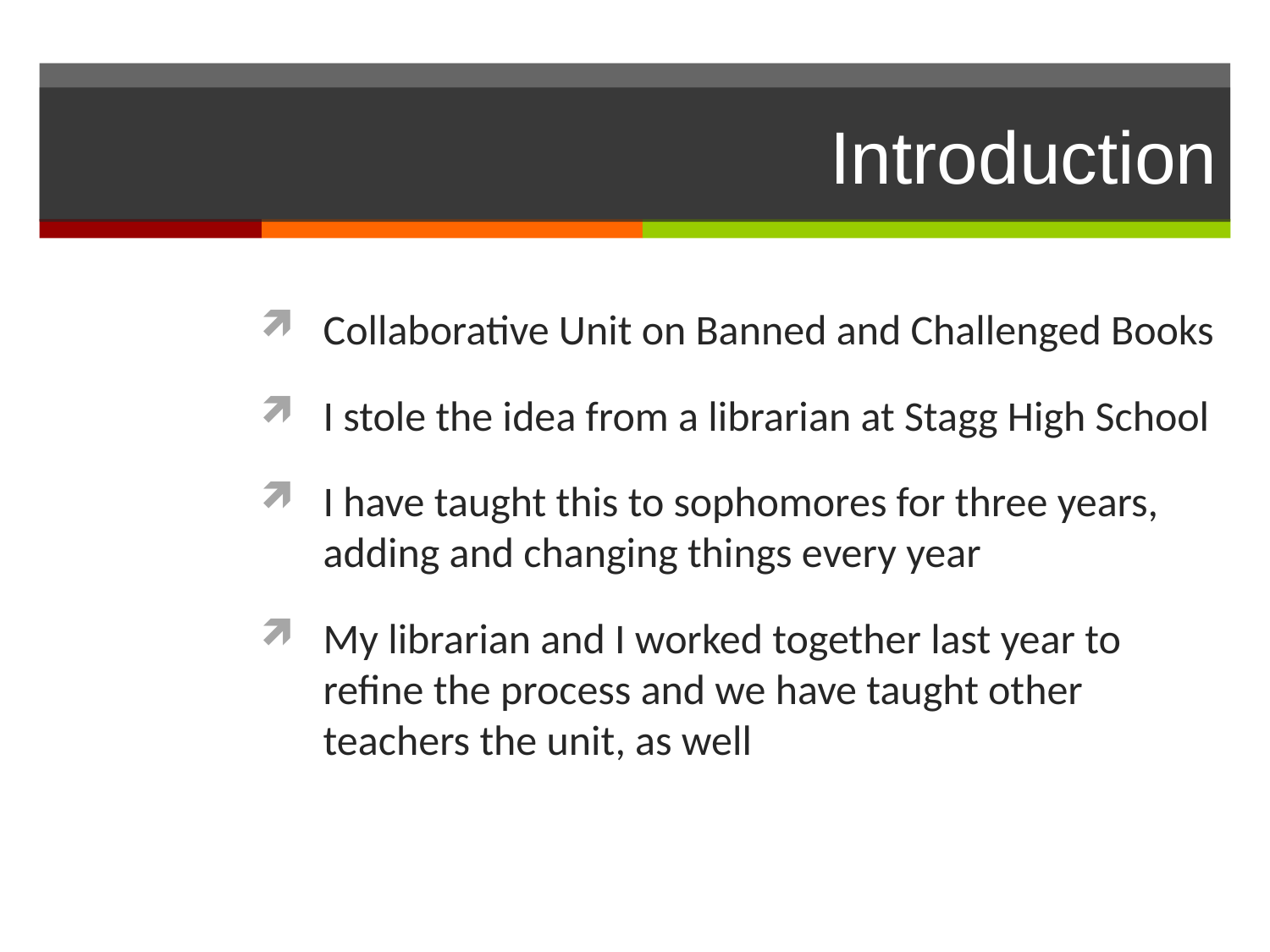

# Introduction
Collaborative Unit on Banned and Challenged Books
I stole the idea from a librarian at Stagg High School
I have taught this to sophomores for three years, adding and changing things every year
My librarian and I worked together last year to refine the process and we have taught other teachers the unit, as well